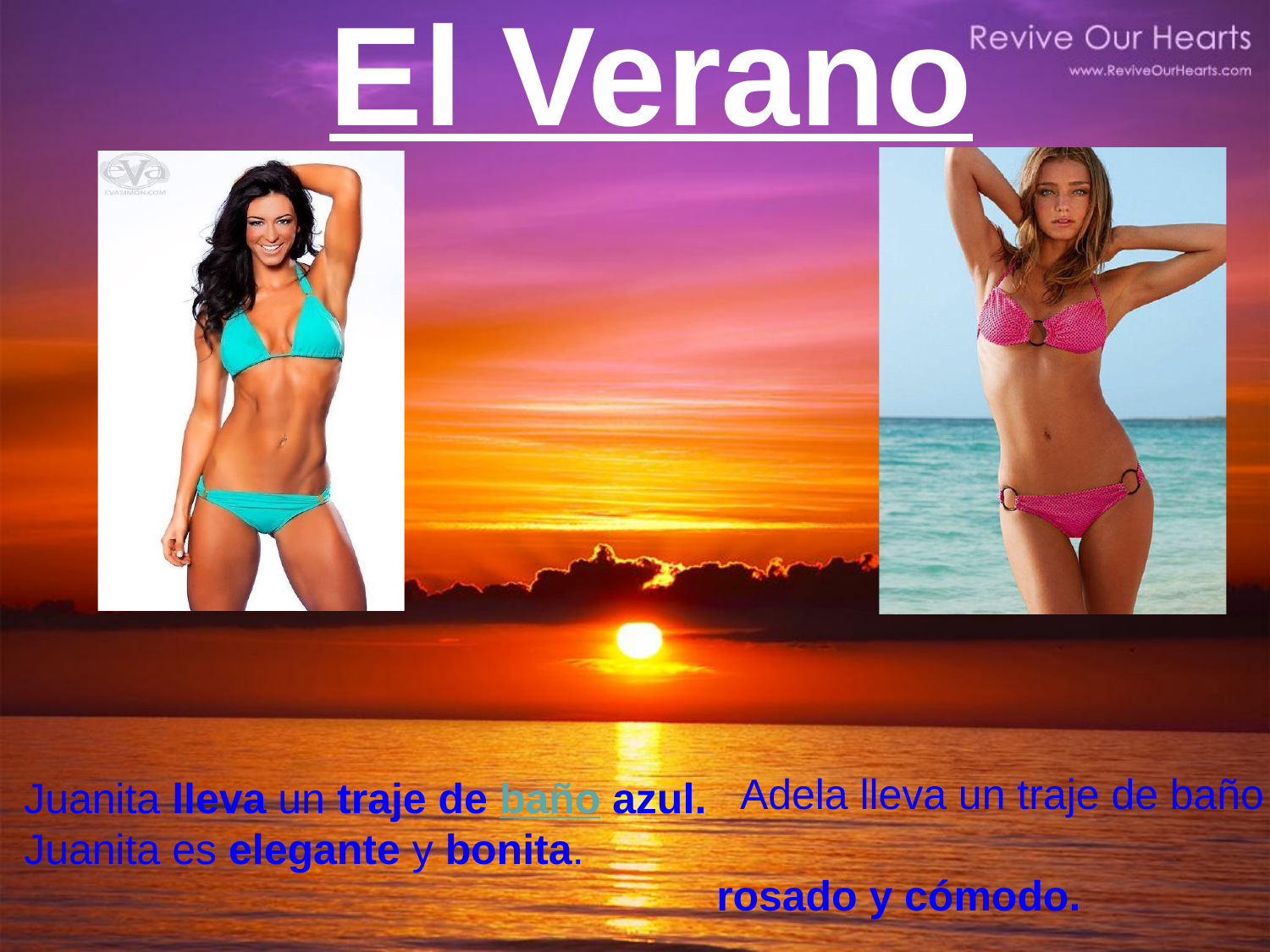

# El Verano

    Adela lleva un traje de baño
  rosado y cómodo.

 Juanita lleva un traje de baño azul.
 Juanita es elegante y bonita.